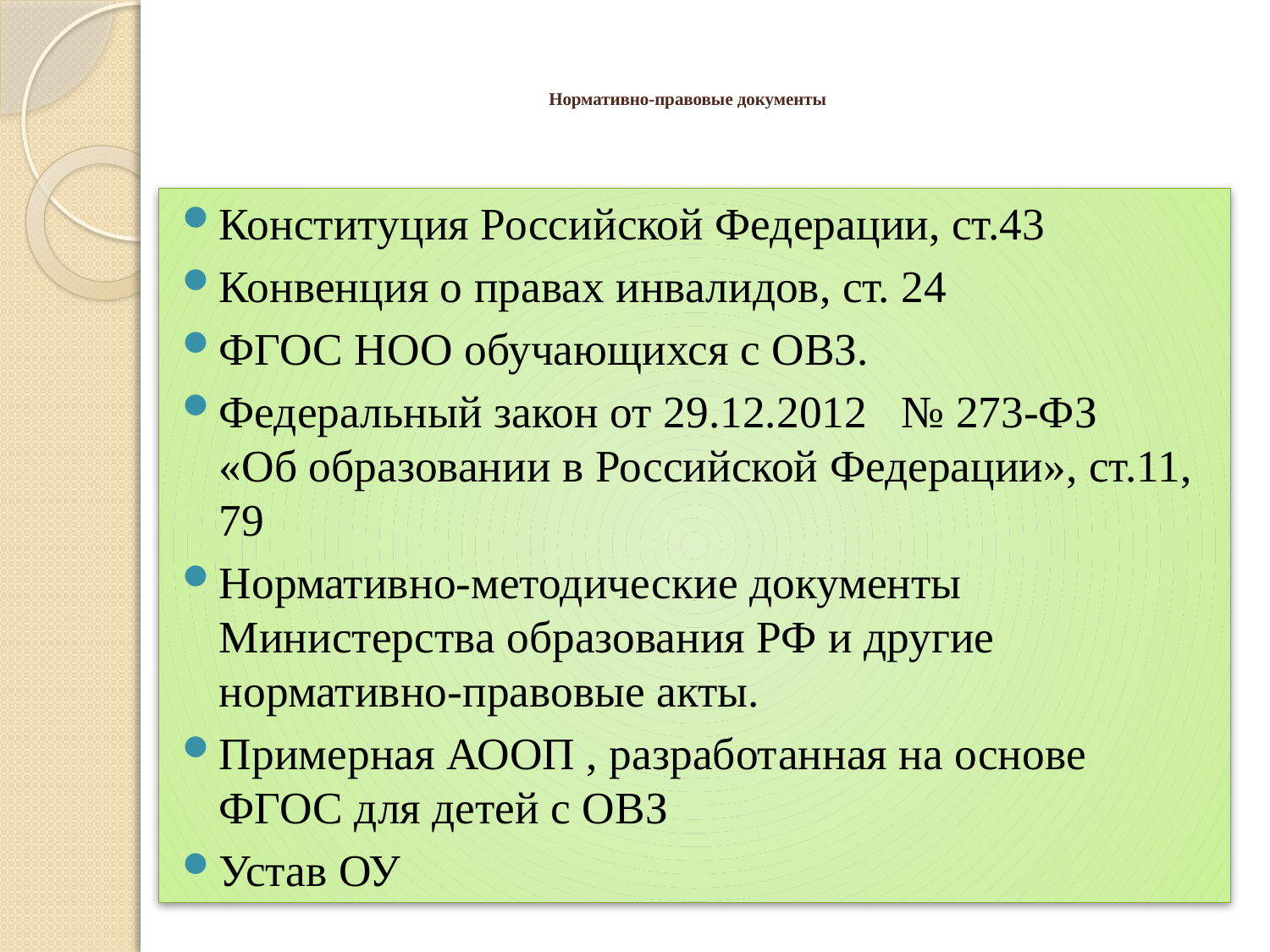

# Нормативно-правовые документы
Конституция Российской Федерации, ст.43
Конвенция о правах инвалидов, ст. 24
ФГОС НОО обучающихся с ОВЗ.
Федеральный закон от 29.12.2012   № 273-ФЗ
«Об образовании в Российской Федерации», ст.11, 79
Нормативно-методические документы Министерства образования РФ и другие нормативно-правовые акты.
Примерная АООП , разработанная на основе ФГОС для детей с ОВЗ
Устав ОУ